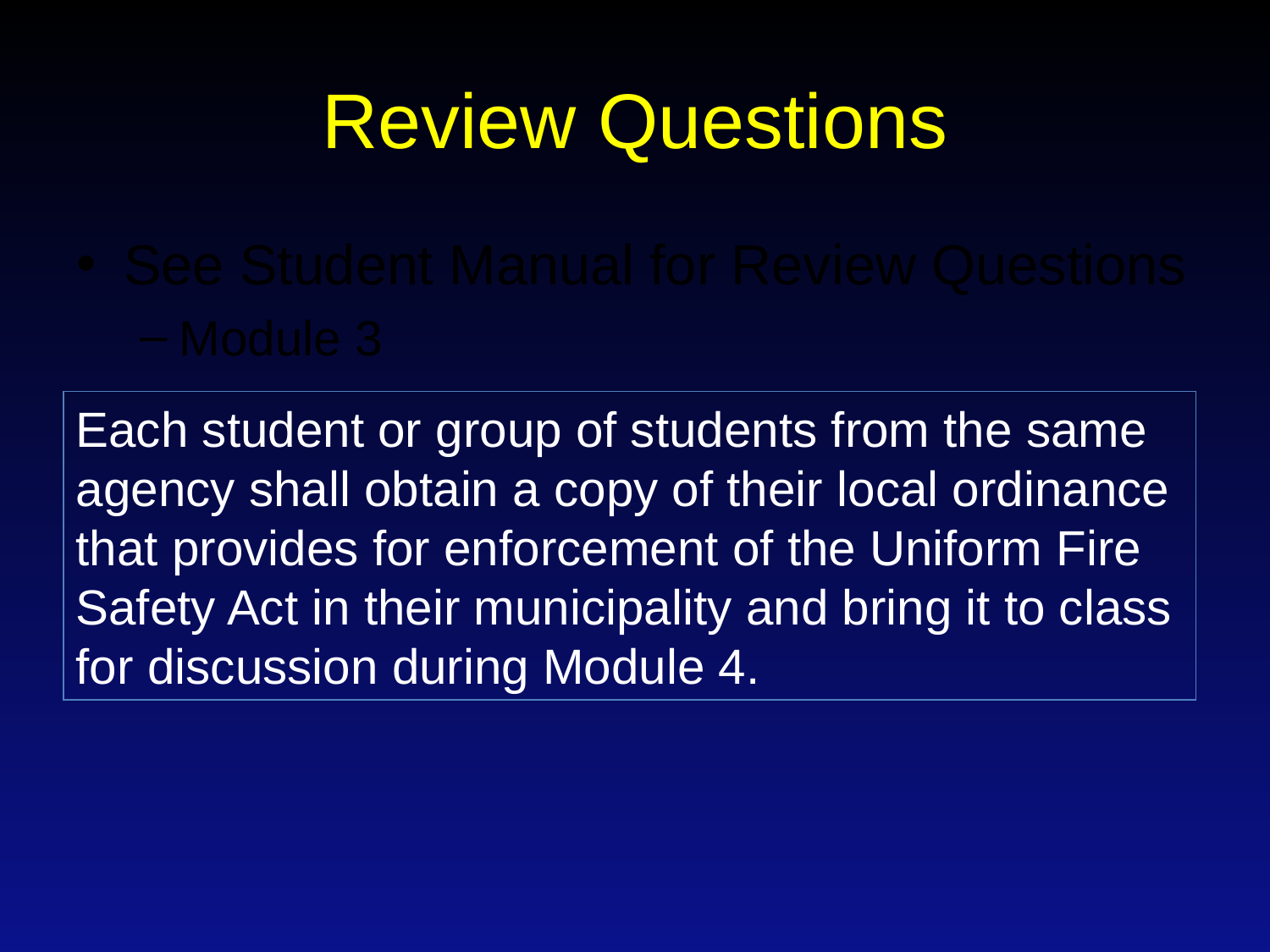

# Review Questions
See Student Manual for Review Questions
Module 3

Each student or group of students from the same agency shall obtain a copy of their local ordinance that provides for enforcement of the Uniform Fire Safety Act in their municipality and bring it to class for discussion during Module 4.